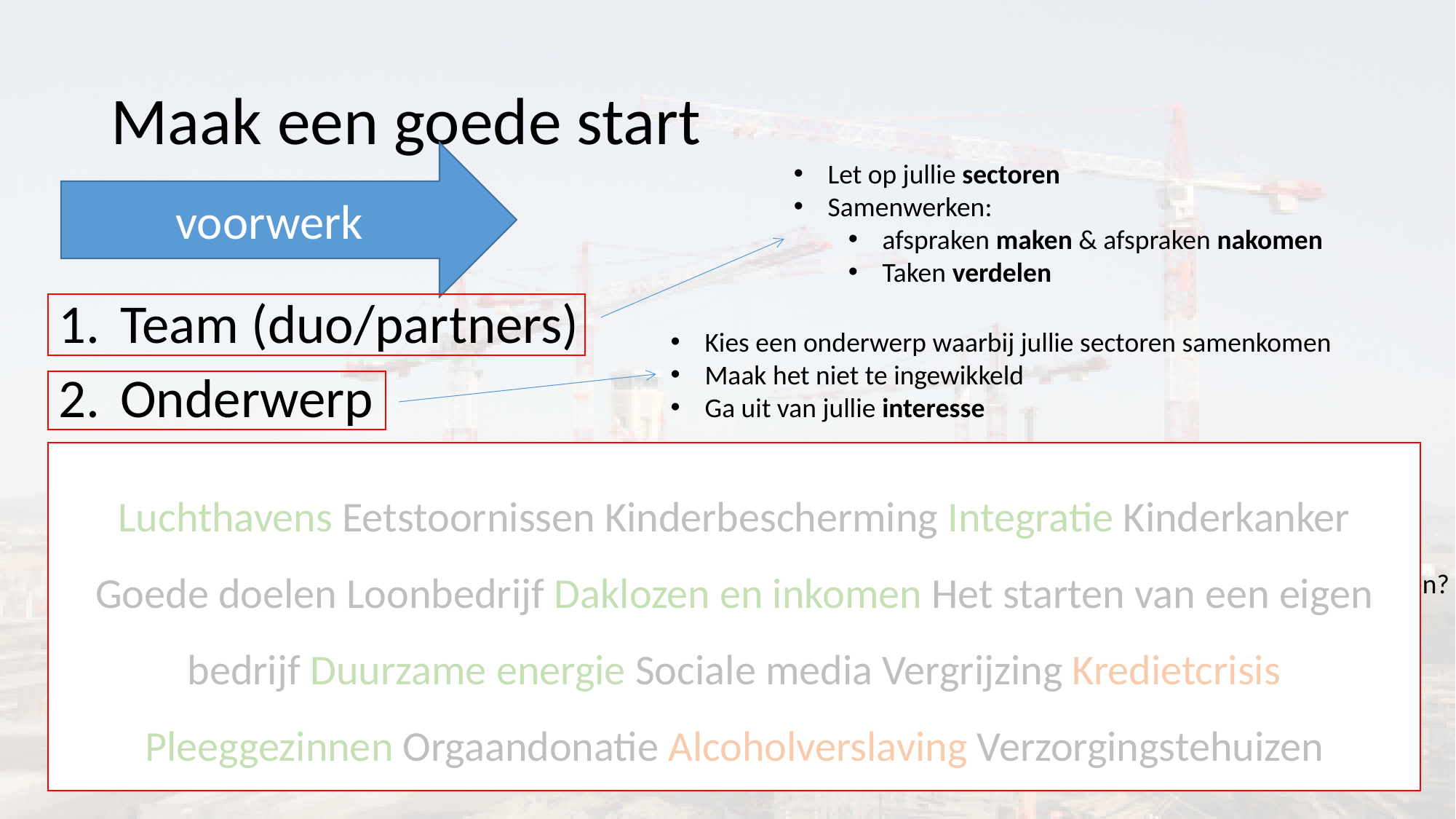

# Maak een goede start
voorwerk
Let op jullie sectoren
Samenwerken:
afspraken maken & afspraken nakomen
Taken verdelen
Team (duo/partners)
Onderwerp
Onderzoeksvraag
Hypothese
Deelvragen

Kies een onderwerp waarbij jullie sectoren samenkomen
Maak het niet te ingewikkeld
Ga uit van jullie interesse

Wat willen jullie weten van jullie onderwerp?
Wat is interessant om te onderzoeken?
Luchthavens Eetstoornissen Kinderbescherming Integratie Kinderkanker Goede doelen Loonbedrijf Daklozen en inkomen Het starten van een eigen bedrijf Duurzame energie Sociale media Vergrijzing Kredietcrisis Pleeggezinnen Orgaandonatie Alcoholverslaving Verzorgingstehuizen
De verwachte uitkomst van jullie onderzoek
Welk antwoord denken jullie op je onderzoeksvraag te krijgen?
Deelvragen zijn vragen die je stelt aan het onderwerp
om tot een antwoord op de onderzoeksvraag te komen
Breek het verhaal van jullie onderzoek in stukjes
Stappen in je onderzoek